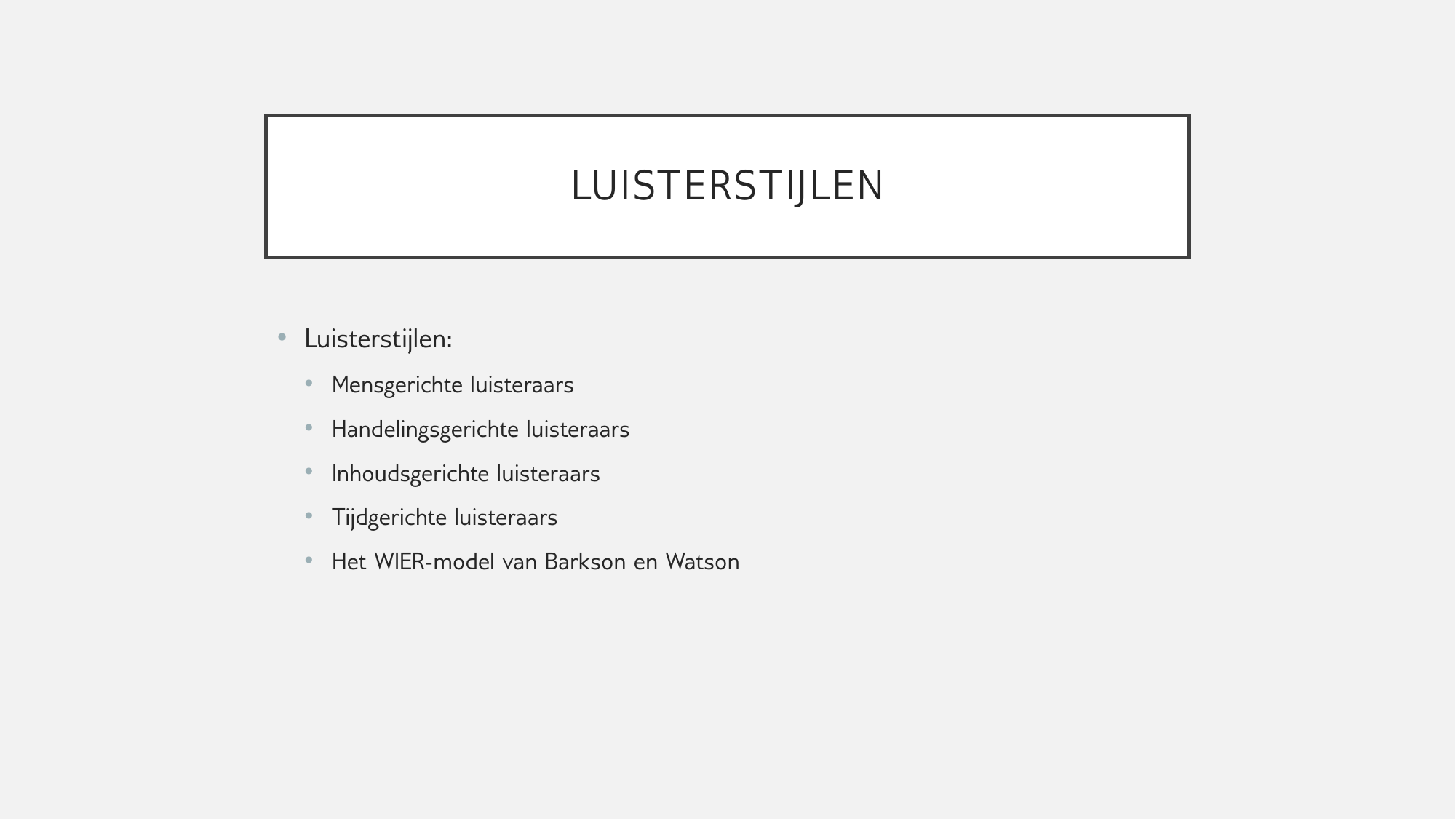

# luisterstijlen
Luisterstijlen:
Mensgerichte luisteraars
Handelingsgerichte luisteraars
Inhoudsgerichte luisteraars
Tijdgerichte luisteraars
Het WIER-model van Barkson en Watson